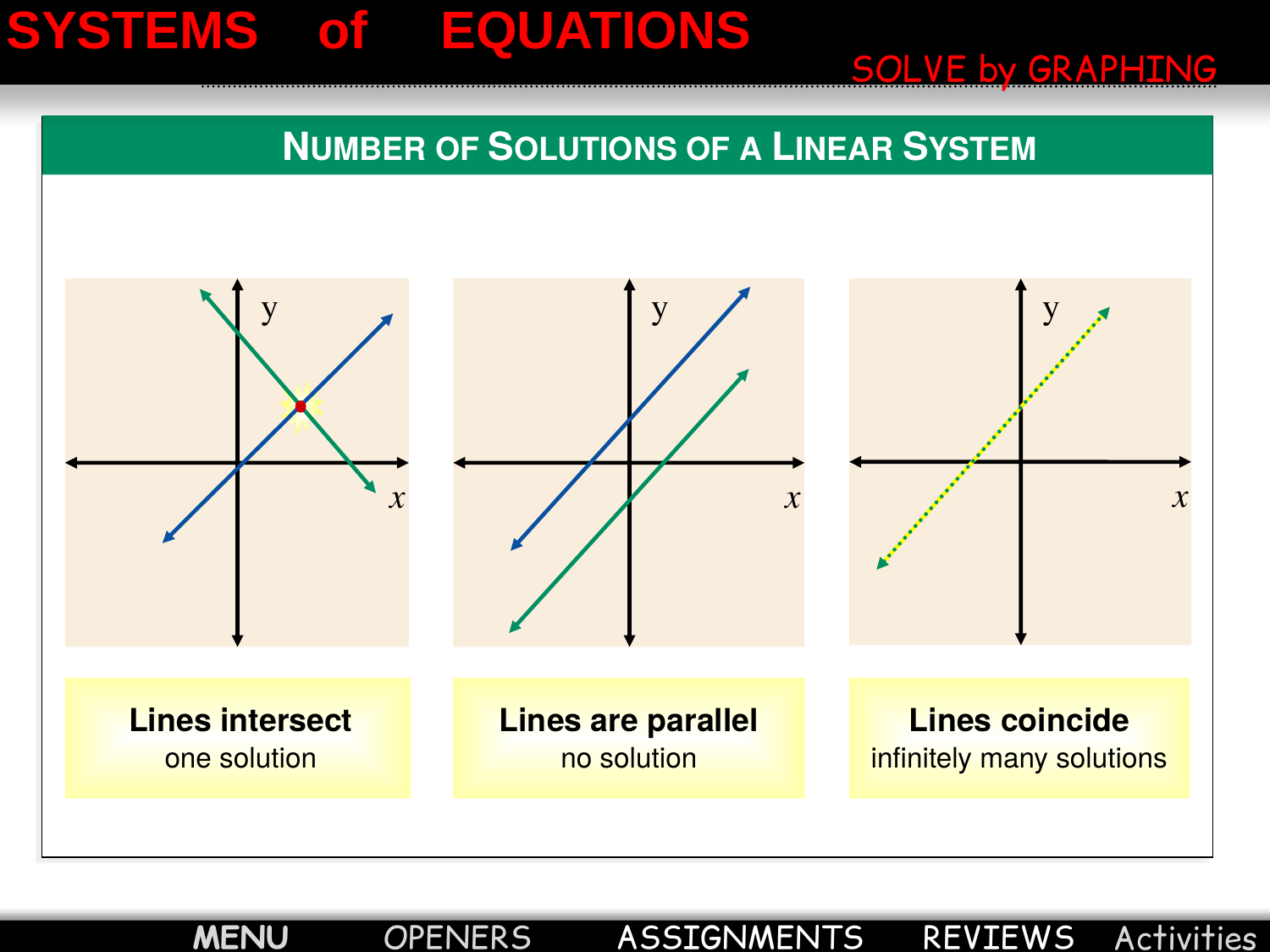

SYSTEMS    of     EQUATIONS
SOLVE by GRAPHING

NUMBER OF SOLUTIONS OF A LINEAR SYSTEM

y

x

y

x

y

x

Lines intersect
one solution
Lines are parallel
no solution
Lines coincide
infinitely many solutions
MENU
OPENERS
ASSIGNMENTS
REVIEWS
Activities